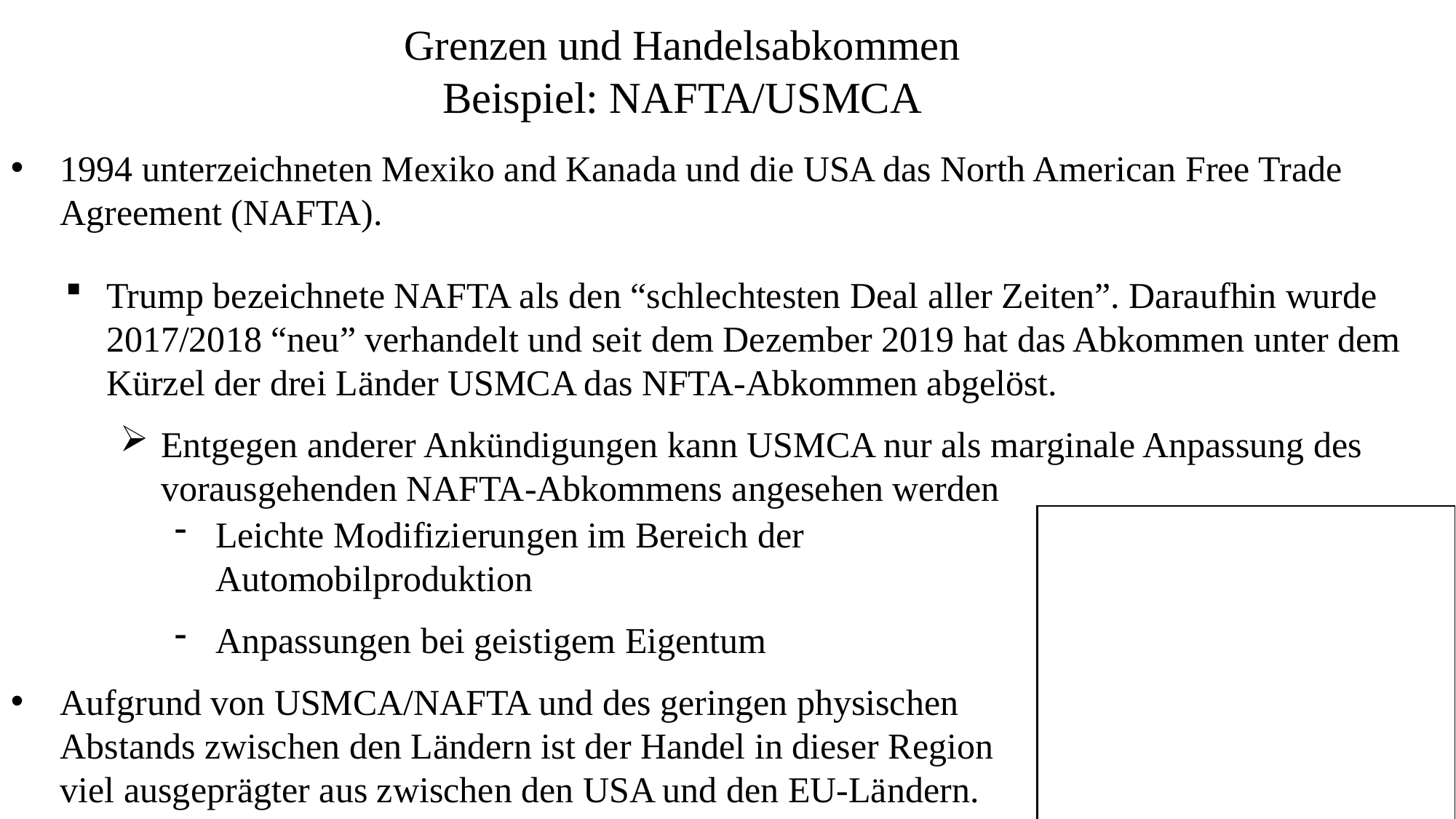

Grenzen und Handelsabkommen
Beispiel: NAFTA/USMCA
1994 unterzeichneten Mexiko and Kanada und die USA das North American Free Trade Agreement (NAFTA).
Trump bezeichnete NAFTA als den “schlechtesten Deal aller Zeiten”. Daraufhin wurde 2017/2018 “neu” verhandelt und seit dem Dezember 2019 hat das Abkommen unter dem Kürzel der drei Länder USMCA das NFTA-Abkommen abgelöst.
Entgegen anderer Ankündigungen kann USMCA nur als marginale Anpassung des vorausgehenden NAFTA-Abkommens angesehen werden
Leichte Modifizierungen im Bereich der Automobilproduktion
Anpassungen bei geistigem Eigentum
Aufgrund von USMCA/NAFTA und des geringen physischen Abstands zwischen den Ländern ist der Handel in dieser Region viel ausgeprägter aus zwischen den USA und den EU-Ländern.